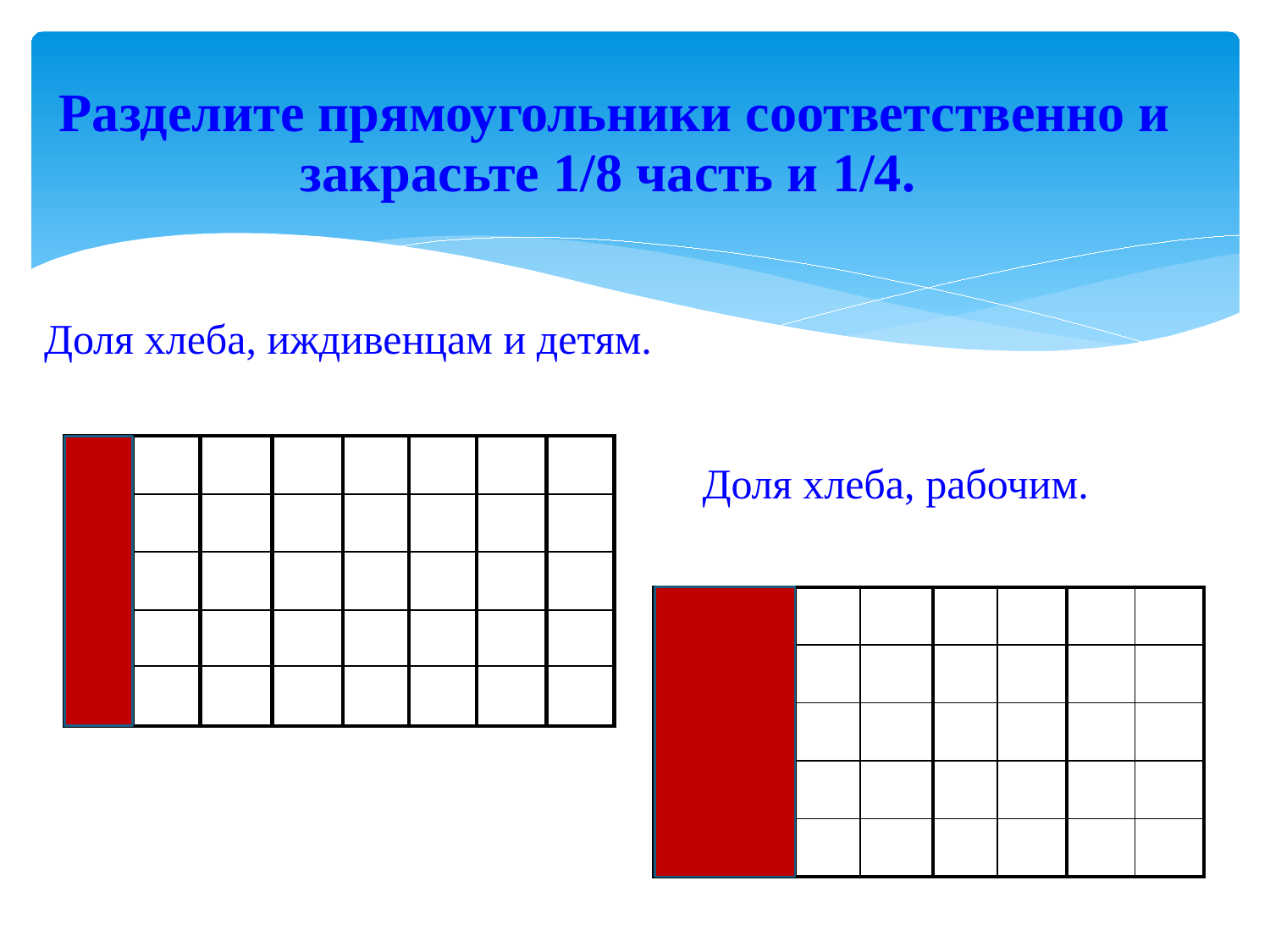

# Разделите прямоугольники соответственно и закрасьте 1/8 часть и 1/4.
Доля хлеба, иждивенцам и детям.
|  |  |  |  |  |  |  |  |
| --- | --- | --- | --- | --- | --- | --- | --- |
|  |  |  |  |  |  |  |  |
|  |  |  |  |  |  |  |  |
|  |  |  |  |  |  |  |  |
|  |  |  |  |  |  |  |  |

Доля хлеба, рабочим.

|  |  |  |  |  |  |  |  |
| --- | --- | --- | --- | --- | --- | --- | --- |
|  |  |  |  |  |  |  |  |
|  |  |  |  |  |  |  |  |
|  |  |  |  |  |  |  |  |
|  |  |  |  |  |  |  |  |